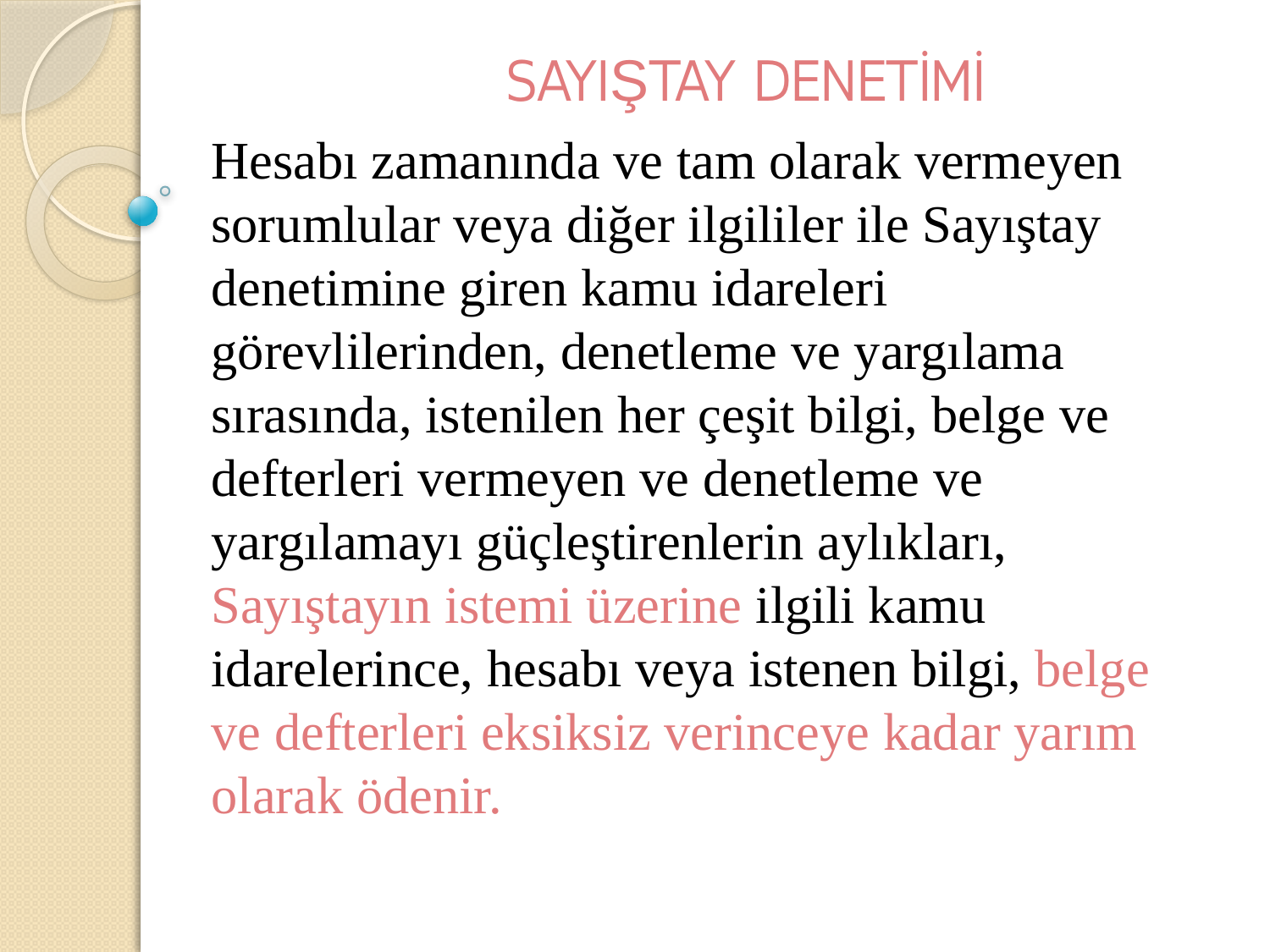

# SAYIŞTAY DENETİMİ
Hesabı zamanında ve tam olarak vermeyen sorumlular veya diğer ilgililer ile Sayıştay denetimine giren kamu idareleri görevlilerinden, denetleme ve yargılama sırasında, istenilen her çeşit bilgi, belge ve defterleri vermeyen ve denetleme ve yargılamayı güçleştirenlerin aylıkları, Sayıştayın istemi üzerine ilgili kamu idarelerince, hesabı veya istenen bilgi, belge ve defterleri eksiksiz verinceye kadar yarım olarak ödenir.